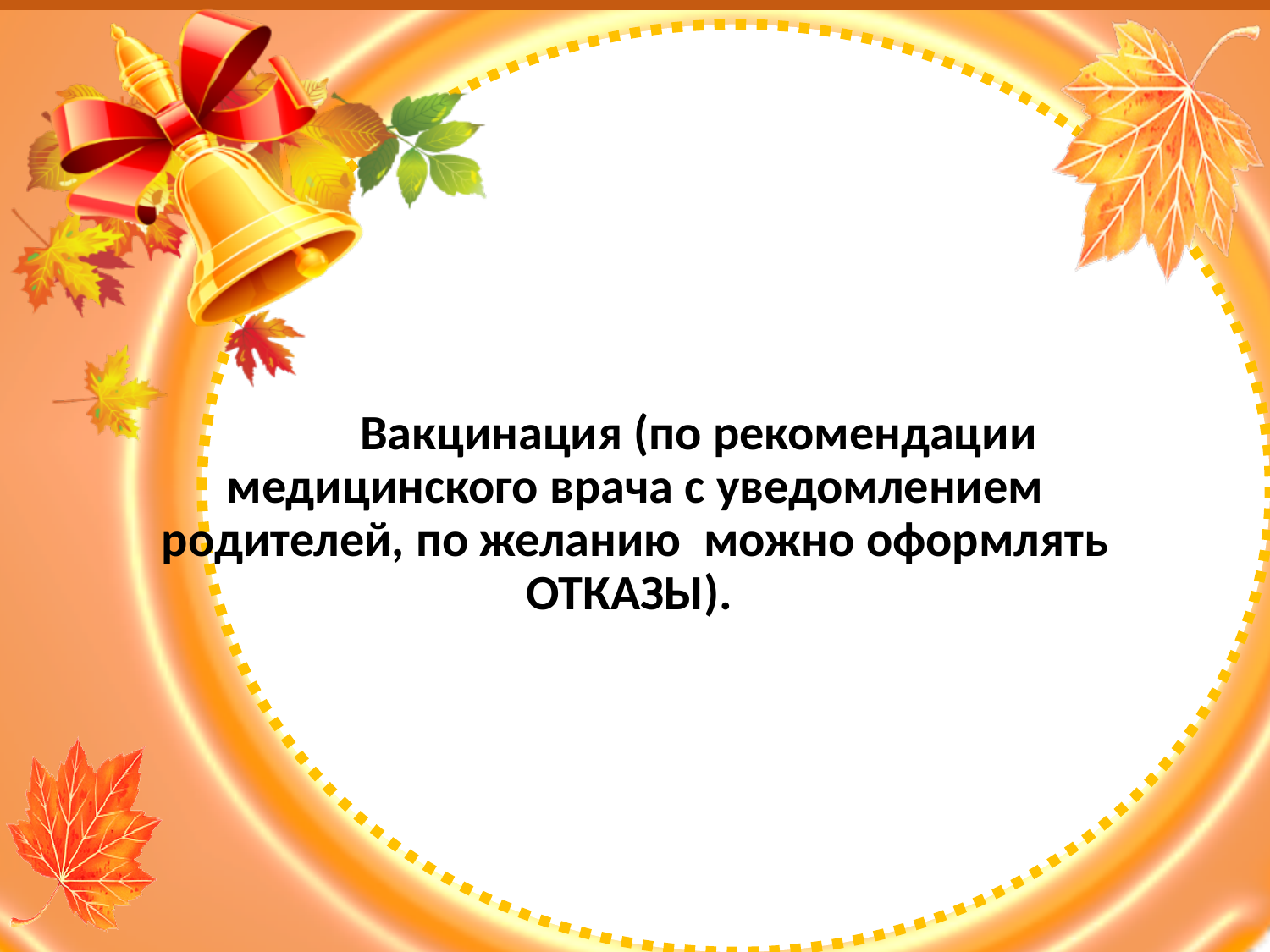

#

	Вакцинация (по рекомендации медицинского врача с уведомлением родителей, по желанию  можно оформлять ОТКАЗЫ).